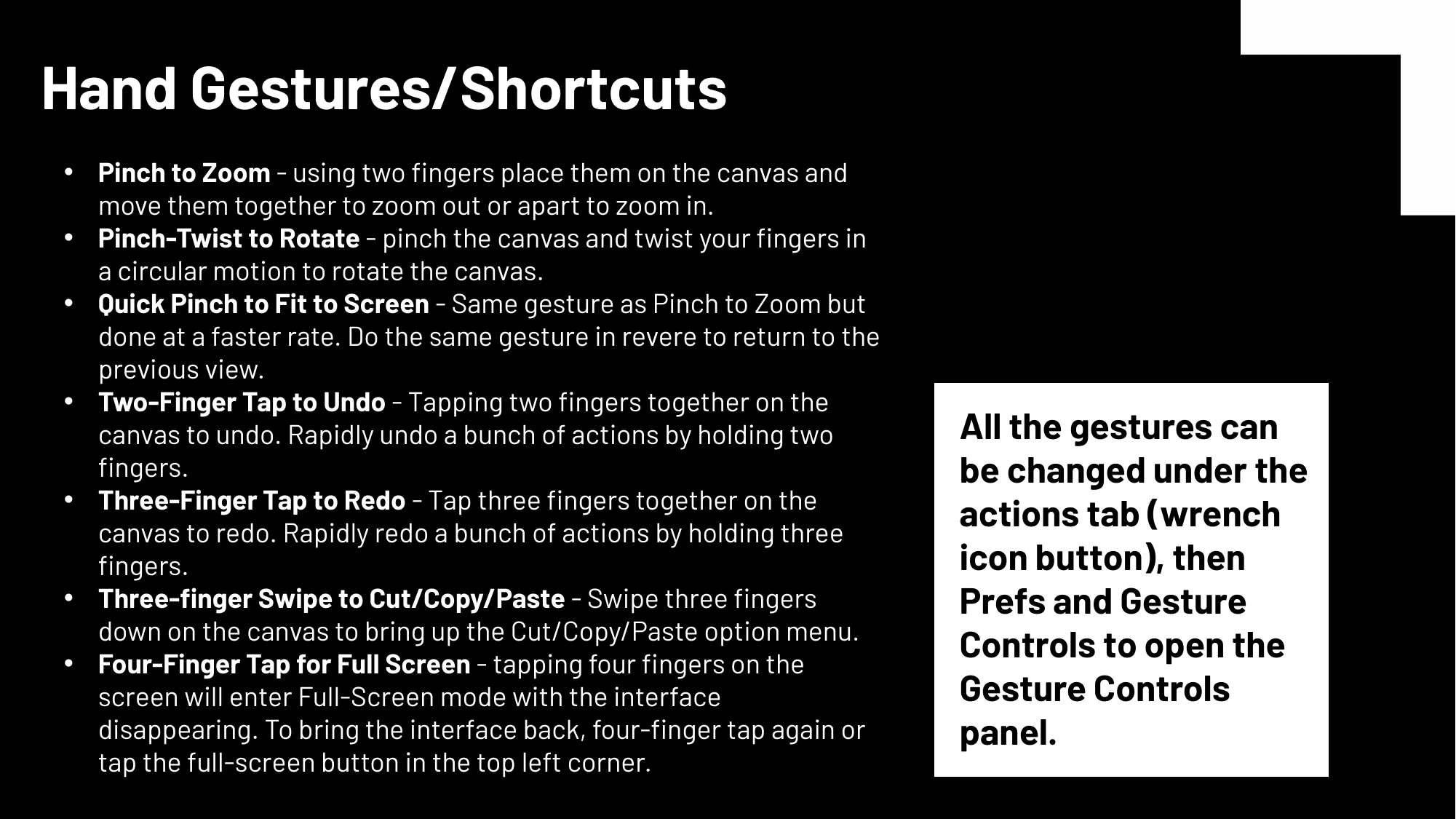

Hand Gestures/Shortcuts

Pinch to Zoom - using two fingers place them on the canvas and move them together to zoom out or apart to zoom in.
Pinch-Twist to Rotate - pinch the canvas and twist your fingers in a circular motion to rotate the canvas.
Quick Pinch to Fit to Screen - Same gesture as Pinch to Zoom but done at a faster rate. Do the same gesture in revere to return to the previous view.
Two-Finger Tap to Undo - Tapping two fingers together on the canvas to undo. Rapidly undo a bunch of actions by holding two fingers.
Three-Finger Tap to Redo - Tap three fingers together on the canvas to redo. Rapidly redo a bunch of actions by holding three fingers.
Three-finger Swipe to Cut/Copy/Paste - Swipe three fingers down on the canvas to bring up the Cut/Copy/Paste option menu.
Four-Finger Tap for Full Screen - tapping four fingers on the screen will enter Full-Screen mode with the interface disappearing. To bring the interface back, four-finger tap again or tap the full-screen button in the top left corner.

All the gestures can be changed under the actions tab (wrench icon button), then Prefs and Gesture Controls to open the Gesture Controls panel.